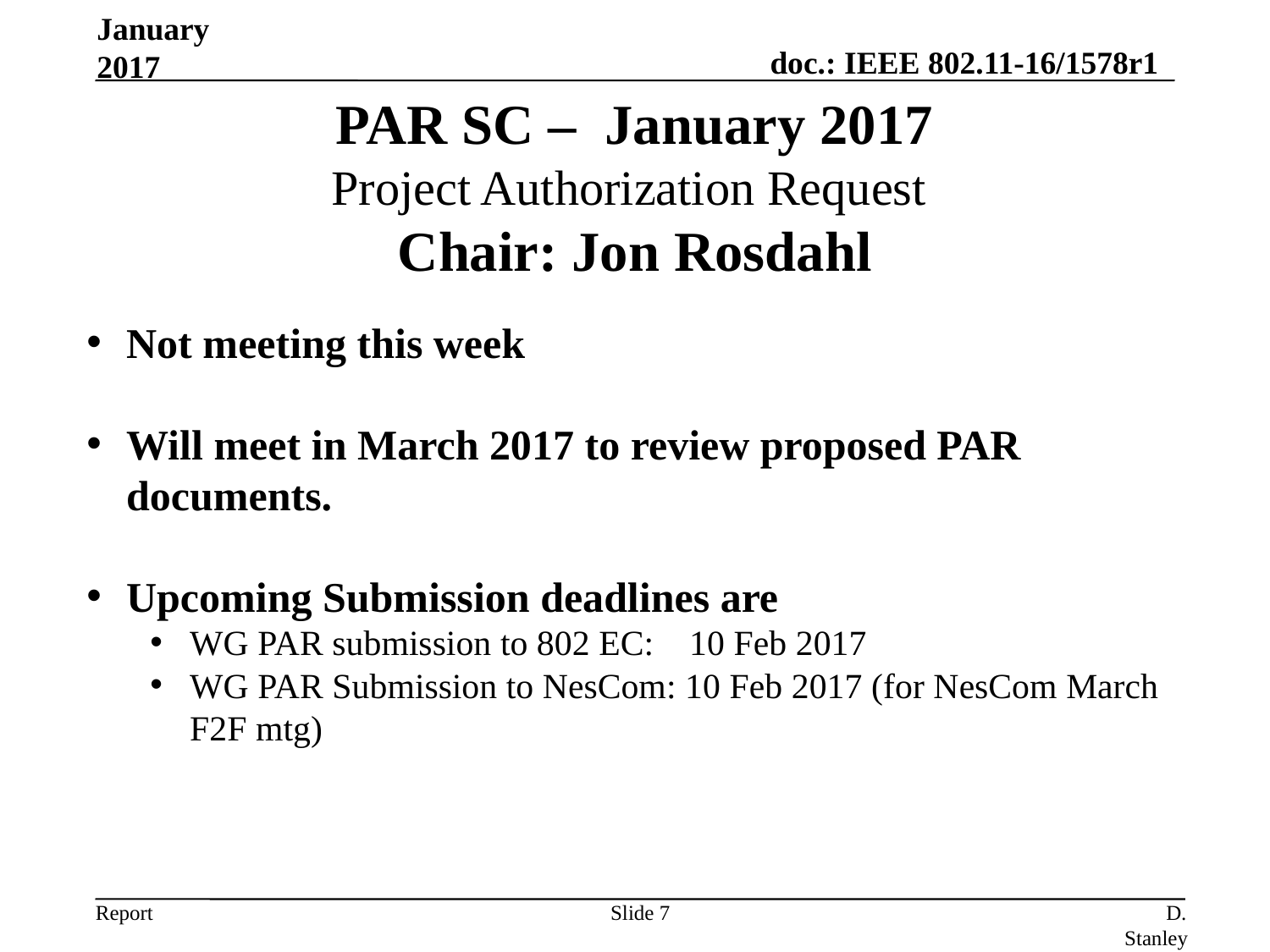

January 2017

PAR SC –  January 2017
Project Authorization Request
Chair: Jon Rosdahl
Not meeting this week

Will meet in March 2017 to review proposed PAR documents.

Upcoming Submission deadlines are
WG PAR submission to 802 EC:    10 Feb 2017
WG PAR Submission to NesCom: 10 Feb 2017 (for NesCom March F2F mtg)

Slide 7
D. Stanley, HP Enterprise